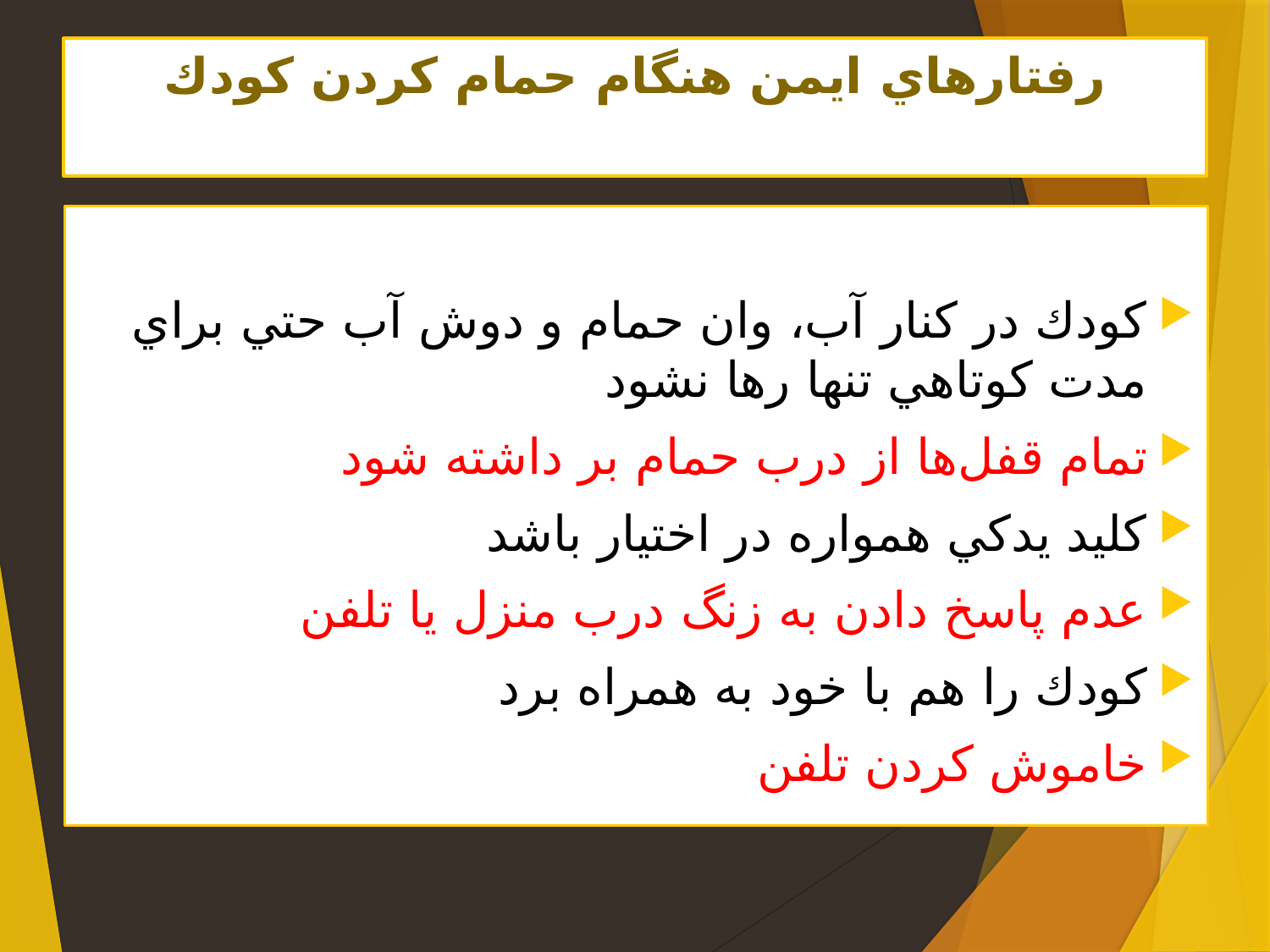

# رفتارهاي ايمن هنگام حمام كردن كودك

كودك در كنار آب، وان حمام و دوش آب حتي براي مدت كوتاهي تنها رها نشود
تمام قفل‌ها از درب حمام بر داشته شود
كليد يدكي همواره در اختيار باشد
عدم پاسخ دادن به زنگ درب منزل يا تلفن
كودك را هم با خود به همراه برد
خاموش كردن تلفن